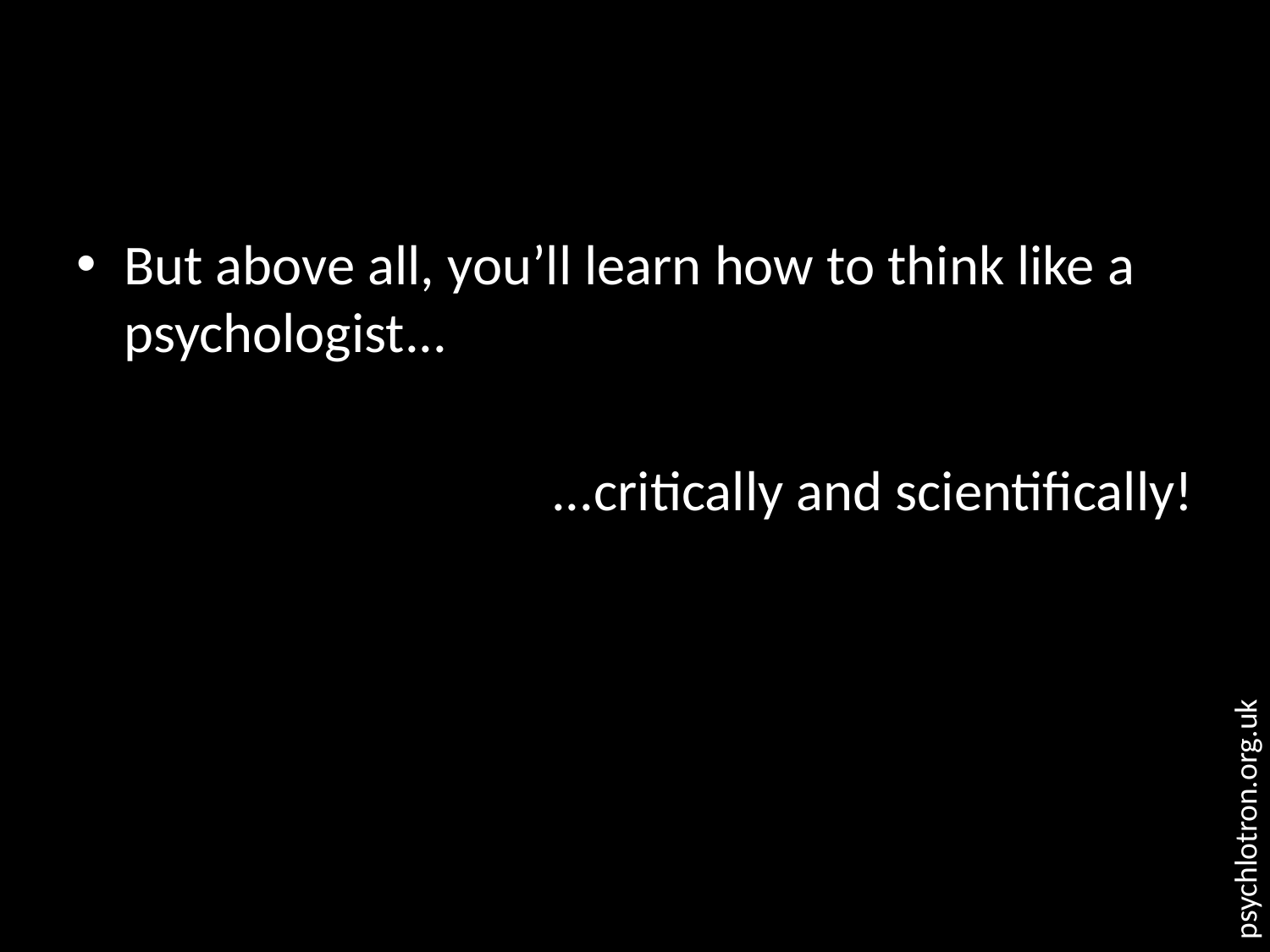

#
But above all, you’ll learn how to think like a psychologist...

...critically and scientifically!